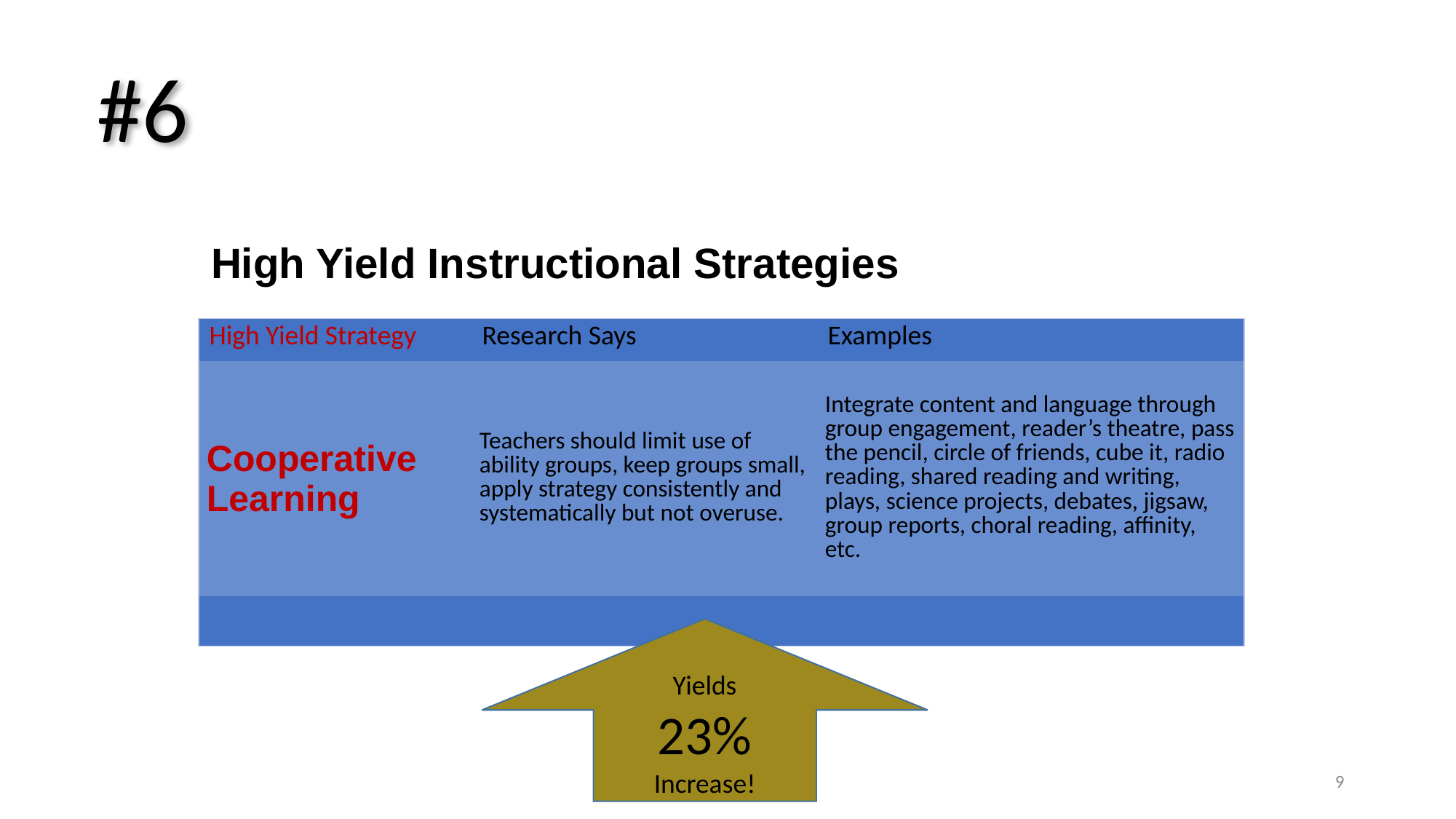

#6
High Yield Instructional Strategies

| High Yield Strategy | Research Says | Examples |
| --- | --- | --- |
| Cooperative Learning | Teachers should limit use of ability groups, keep groups small, apply strategy consistently and systematically but not overuse. | Integrate content and language through group engagement, reader’s theatre, pass the pencil, circle of friends, cube it, radio reading, shared reading and writing, plays, science projects, debates, jigsaw, group reports, choral reading, affinity, etc. |
|  |  |  |
Yields
23%
Increase!
9